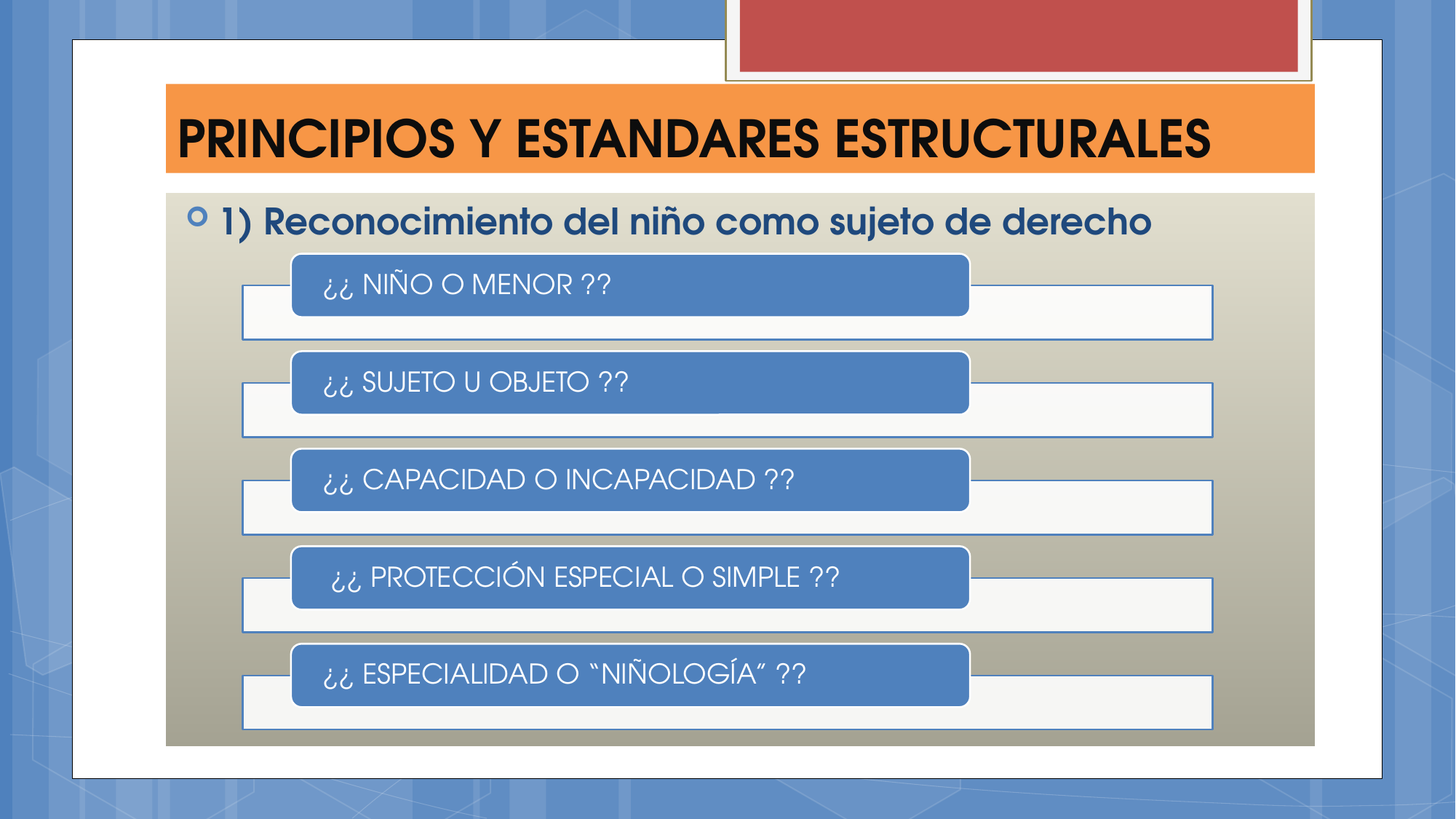

# PRINCIPIOS Y ESTANDARES ESTRUCTURALES
1) Reconocimiento del niño como sujeto de derecho

¿¿ NIÑO O MENOR ??
¿¿ SUJETO U OBJETO ??
¿¿ CAPACIDAD O INCAPACIDAD ??
 ¿¿ PROTECCIÓN ESPECIAL O SIMPLE ??
¿¿ ESPECIALIDAD O “NIÑOLOGÍA” ??